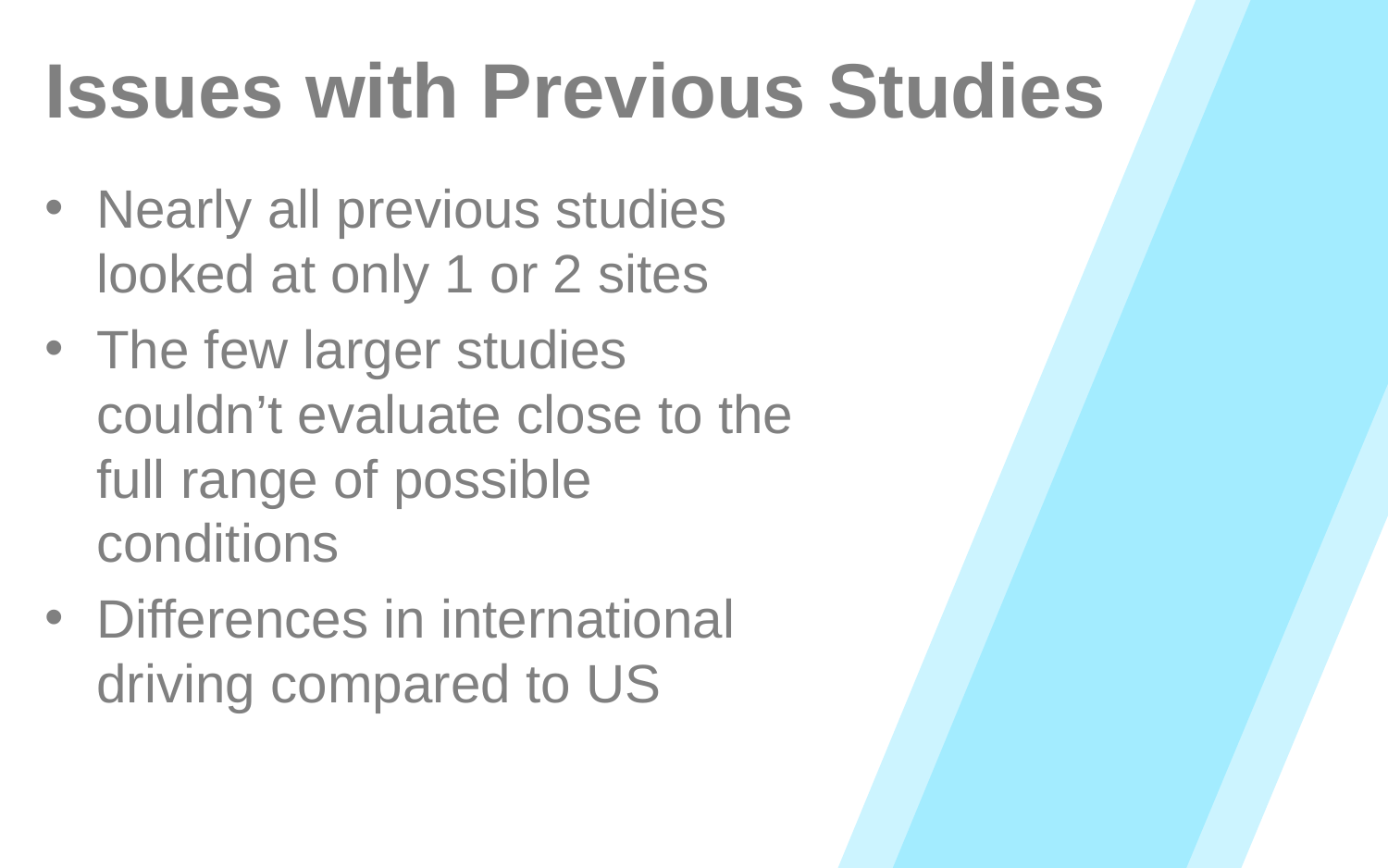

# Issues with Previous Studies
Nearly all previous studies looked at only 1 or 2 sites
The few larger studies couldn’t evaluate close to the full range of possible conditions
Differences in international driving compared to US